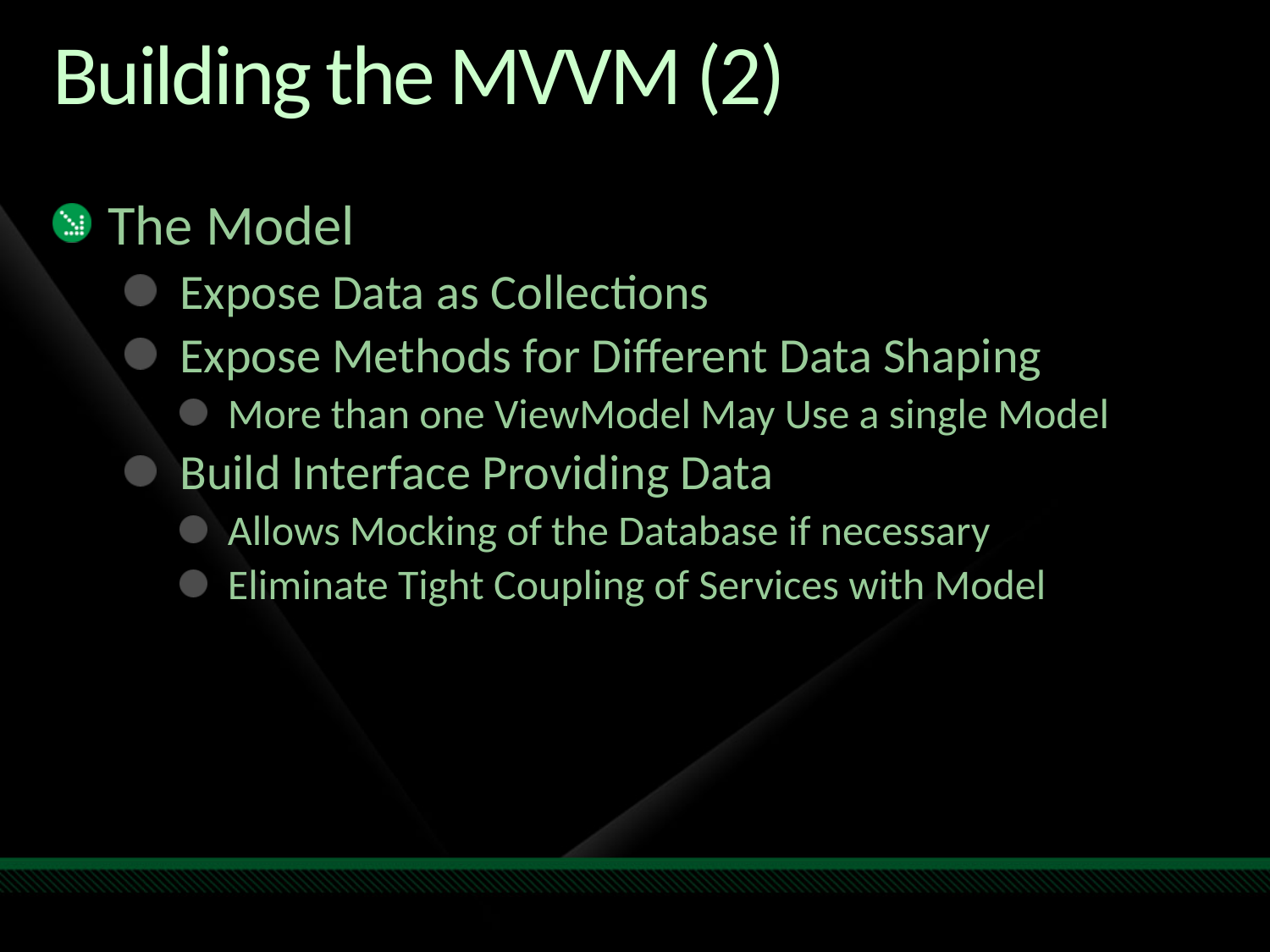

# Building the MVVM (2)
The Model
Expose Data as Collections
Expose Methods for Different Data Shaping
More than one ViewModel May Use a single Model
Build Interface Providing Data
Allows Mocking of the Database if necessary
Eliminate Tight Coupling of Services with Model